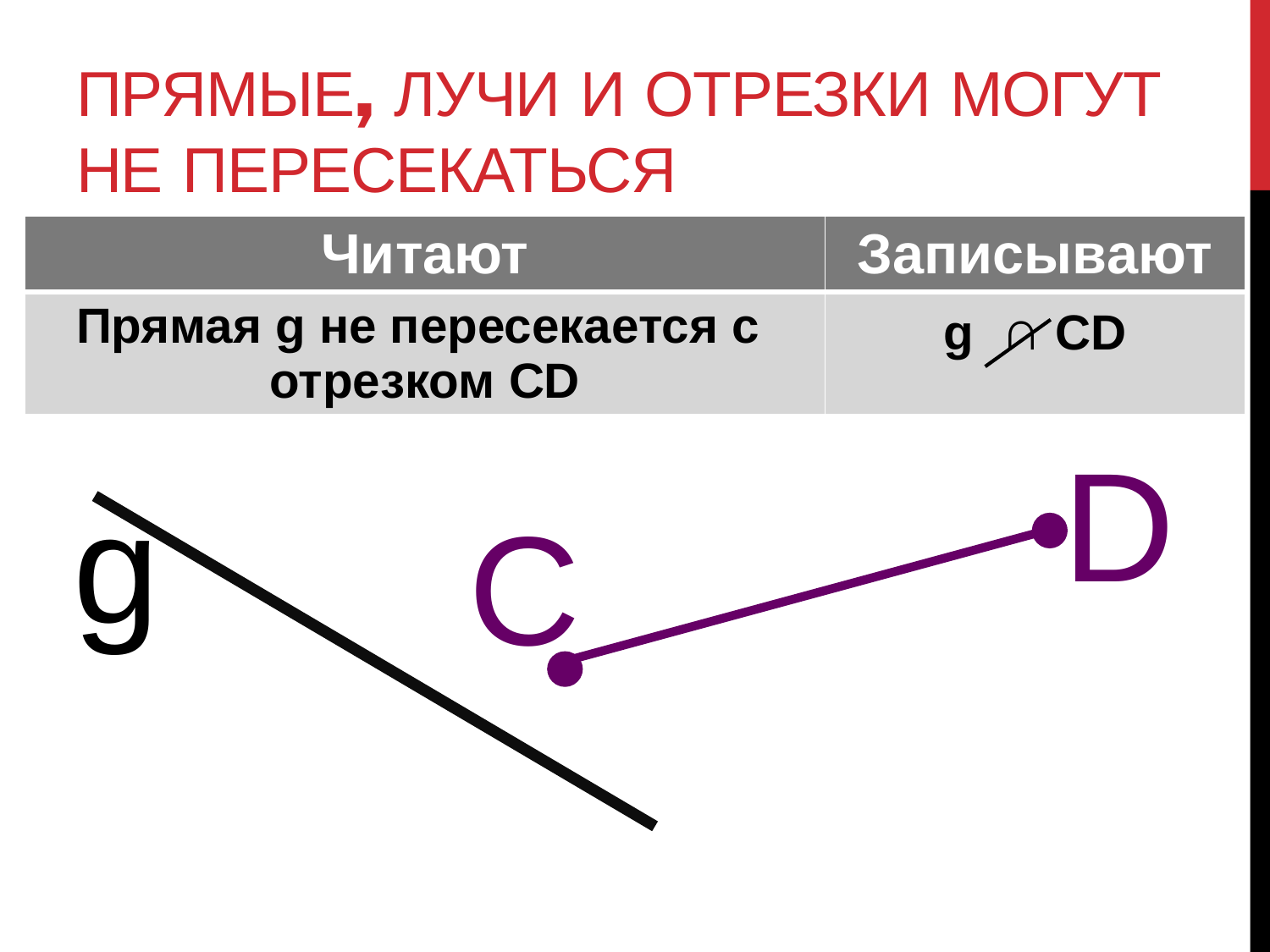

# Прямые, лучи и отрезки могут не пересекаться
| Читают | Записывают |
| --- | --- |
| Прямая g не пересекается с отрезком CD | g ∩ CD |
D
g
C